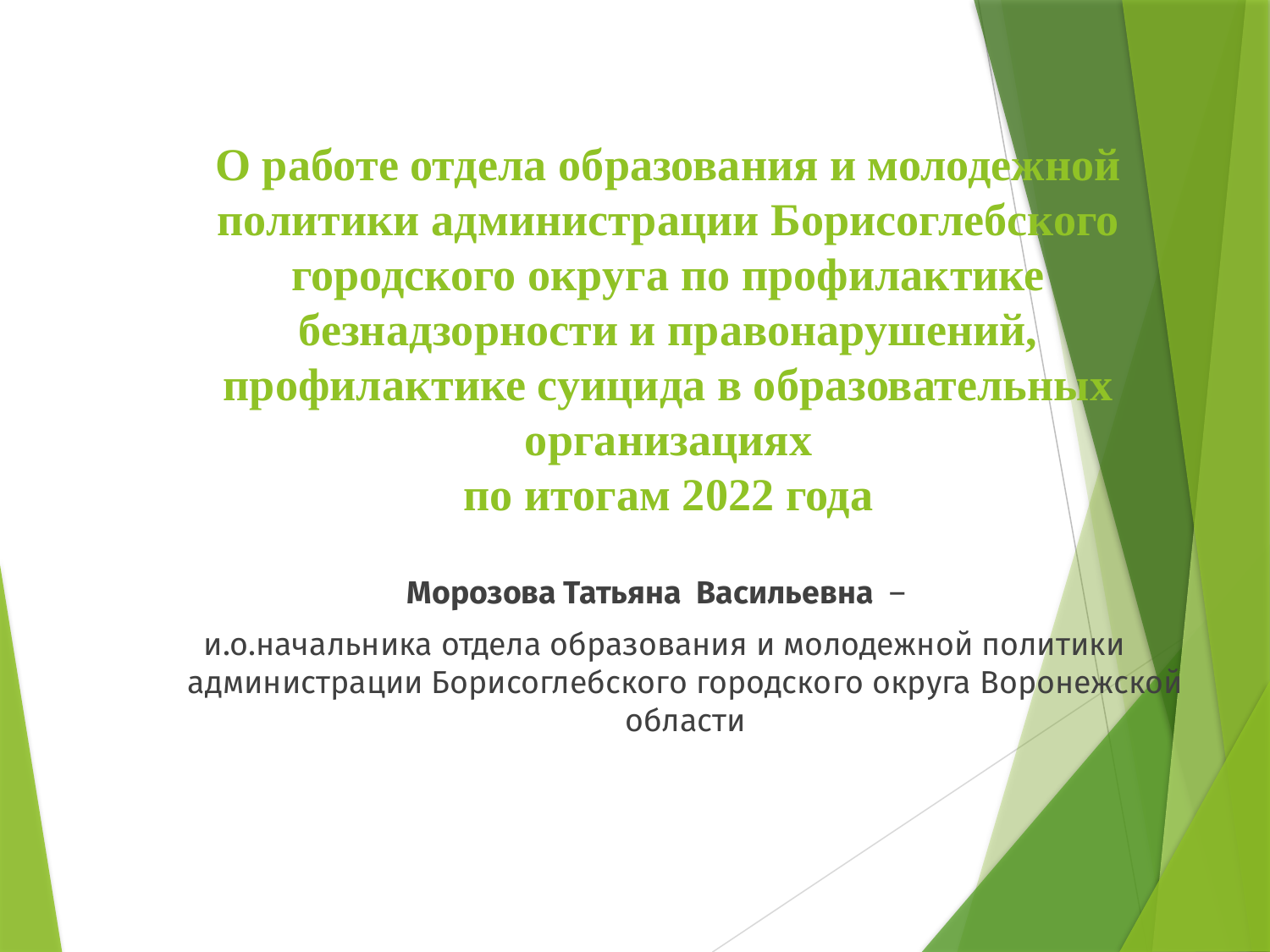

# О работе отдела образования и молодежной политики администрации Борисоглебского городского округа по профилактике безнадзорности и правонарушений, профилактике суицида в образовательных организациях по итогам 2022 года
Морозова Татьяна  Васильевна  –
и.о.начальника отдела образования и молодежной политики администрации Борисоглебского городского округа Воронежской области